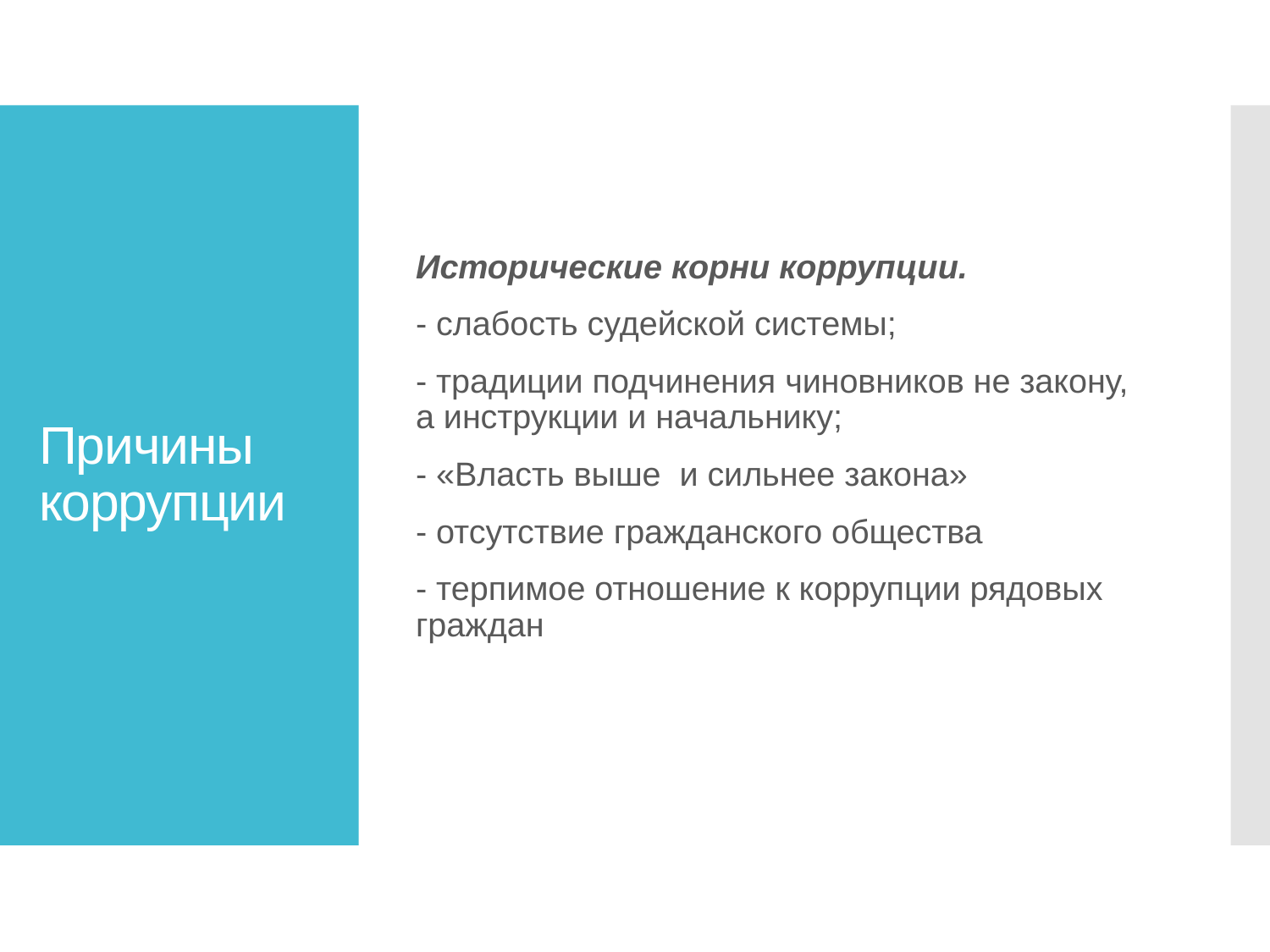

Исторические корни коррупции.
- слабость судейской системы;
- традиции подчинения чиновников не закону, а инструкции и начальнику;
- «Власть выше  и сильнее закона»
- отсутствие гражданского общества
- терпимое отношение к коррупции рядовых граждан

# Причины коррупции